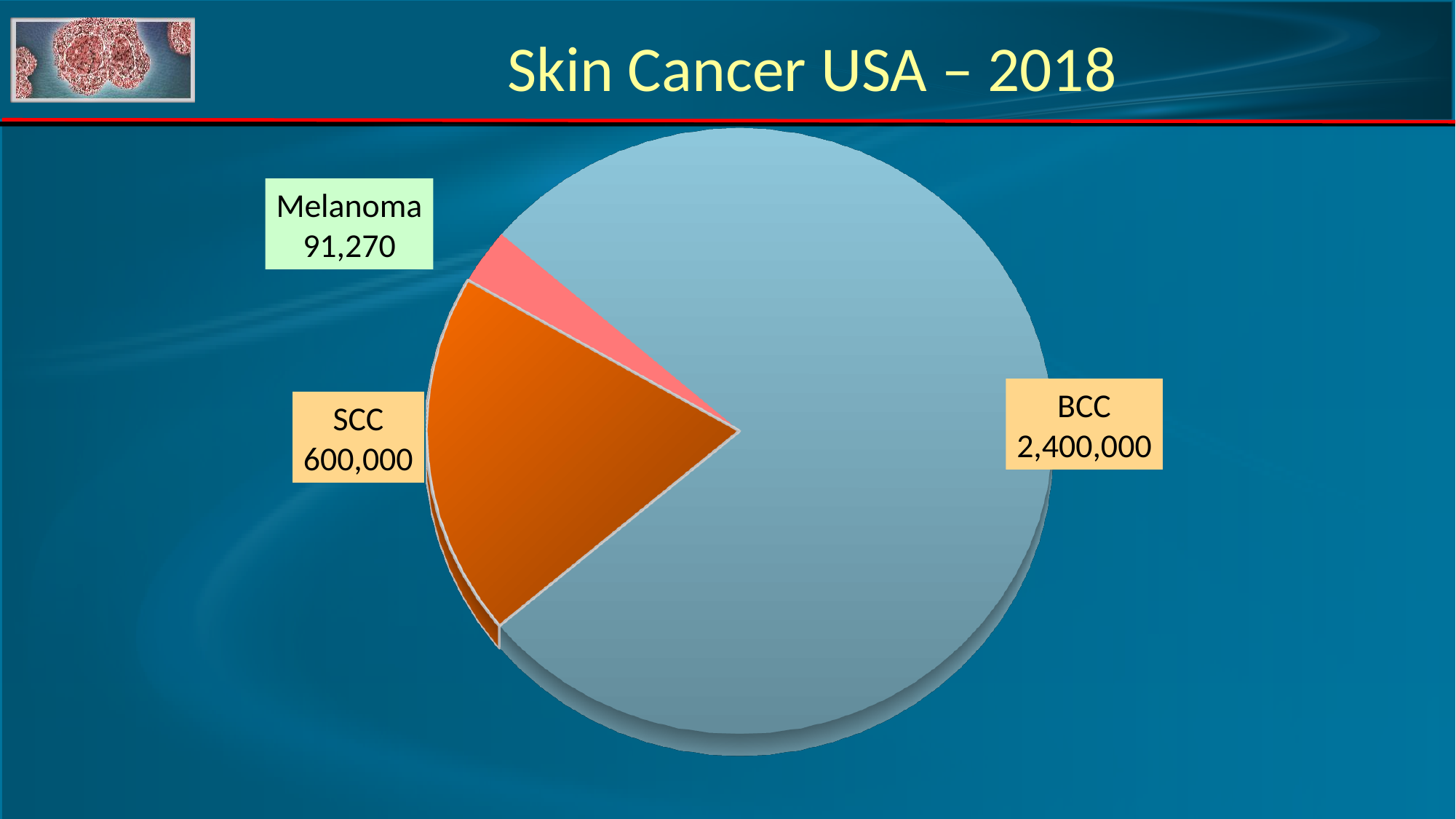

Skin Cancer USA – 2018

[unsupported chart]

Melanoma
91,270
BCC
2,400,000
SCC
600,000